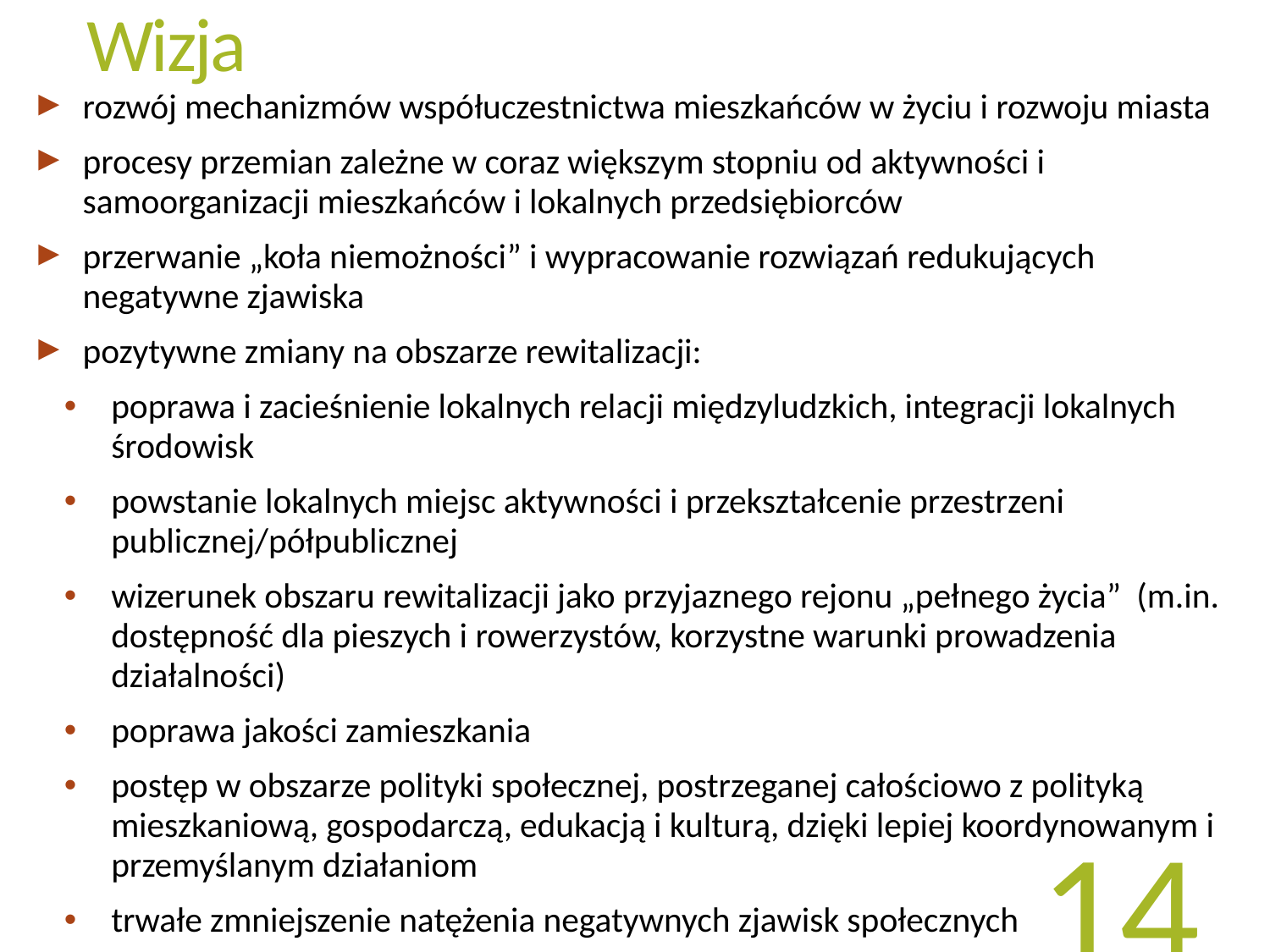

Wizja
rozwój mechanizmów współuczestnictwa mieszkańców w życiu i rozwoju miasta
procesy przemian zależne w coraz większym stopniu od aktywności i samoorganizacji mieszkańców i lokalnych przedsiębiorców
przerwanie „koła niemożności” i wypracowanie rozwiązań redukujących negatywne zjawiska
pozytywne zmiany na obszarze rewitalizacji:
poprawa i zacieśnienie lokalnych relacji międzyludzkich, integracji lokalnych środowisk
powstanie lokalnych miejsc aktywności i przekształcenie przestrzeni publicznej/półpublicznej
wizerunek obszaru rewitalizacji jako przyjaznego rejonu „pełnego życia”  (m.in. dostępność dla pieszych i rowerzystów, korzystne warunki prowadzenia działalności)
poprawa jakości zamieszkania
postęp w obszarze polityki społecznej, postrzeganej całościowo z polityką mieszkaniową, gospodarczą, edukacją i kulturą, dzięki lepiej koordynowanym i przemyślanym działaniom
trwałe zmniejszenie natężenia negatywnych zjawisk społecznych
14